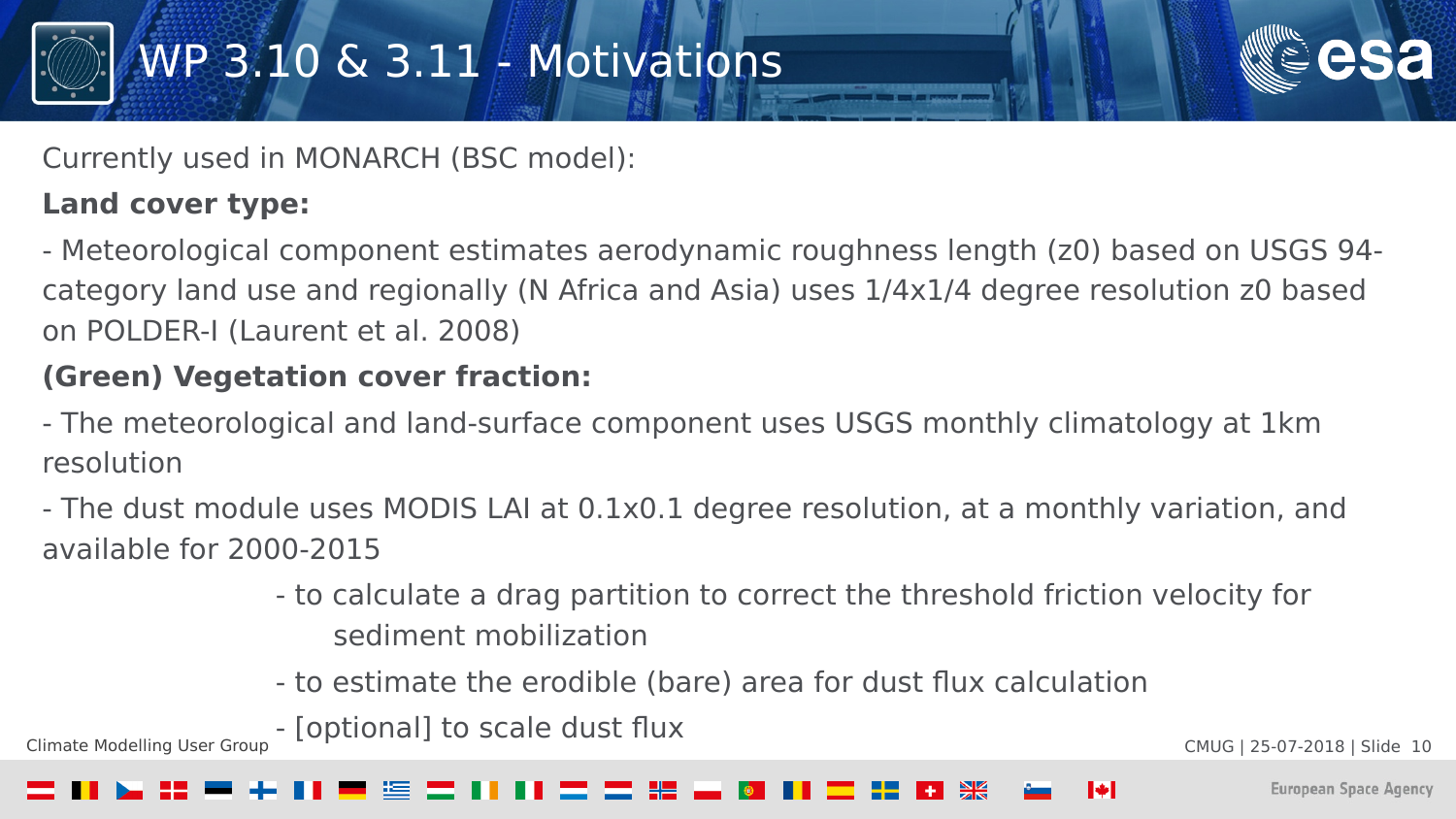

# WP 3.10 & 3.11 - Motivations
Currently used in MONARCH (BSC model):
Land cover type:
- Meteorological component estimates aerodynamic roughness length (z0) based on USGS 94-category land use and regionally (N Africa and Asia) uses 1/4x1/4 degree resolution z0 based on POLDER-I (Laurent et al. 2008)
(Green) Vegetation cover fraction:
- The meteorological and land-surface component uses USGS monthly climatology at 1km resolution
- The dust module uses MODIS LAI at 0.1x0.1 degree resolution, at a monthly variation, and available for 2000-2015
                          - to calculate a drag partition to correct the threshold friction velocity for 			sediment mobilization
                          - to estimate the erodible (bare) area for dust flux calculation
                          - [optional] to scale dust flux